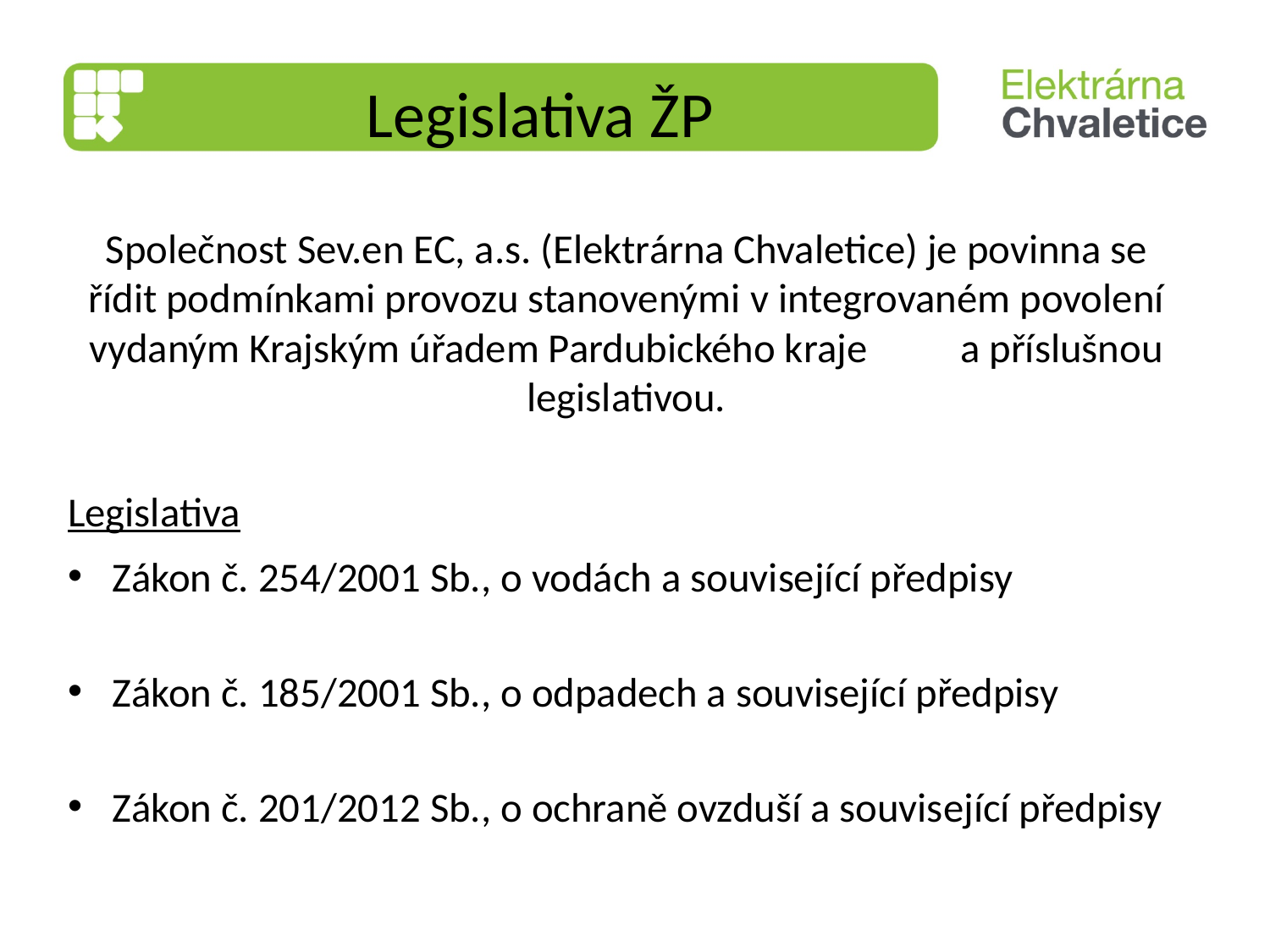

# Legislativa ŽP
Společnost Sev.en EC, a.s. (Elektrárna Chvaletice) je povinna se řídit podmínkami provozu stanovenými v integrovaném povolení vydaným Krajským úřadem Pardubického kraje          a příslušnou legislativou.

Legislativa
Zákon č. 254/2001 Sb., o vodách a související předpisy

Zákon č. 185/2001 Sb., o odpadech a související předpisy

Zákon č. 201/2012 Sb., o ochraně ovzduší a související předpisy